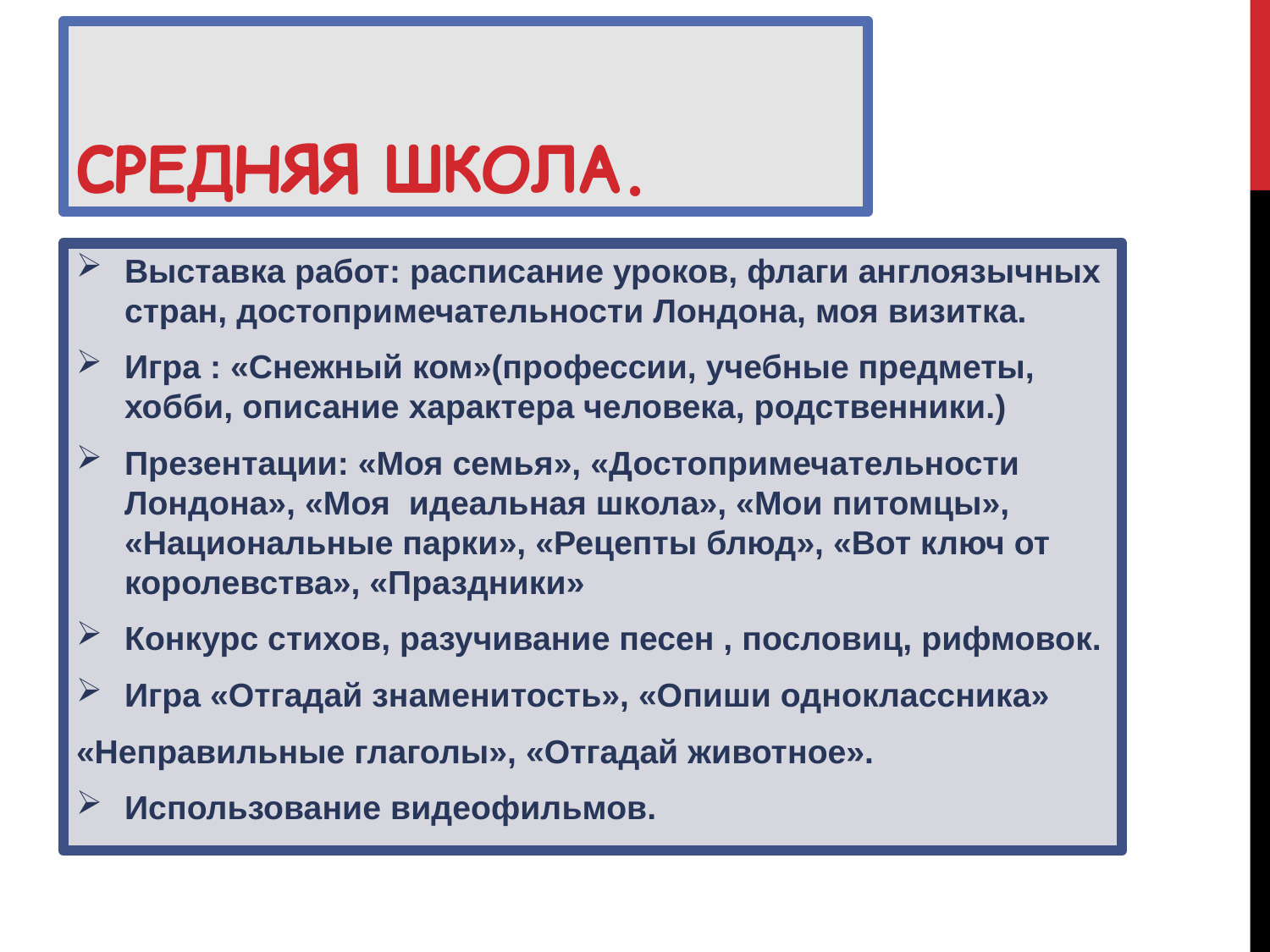

# Средняя школа.
Выставка работ: расписание уроков, флаги англоязычных стран, достопримечательности Лондона, моя визитка.
Игра : «Снежный ком»(профессии, учебные предметы, хобби, описание характера человека, родственники.)
Презентации: «Моя семья», «Достопримечательности Лондона», «Моя  идеальная школа», «Мои питомцы», «Национальные парки», «Рецепты блюд», «Вот ключ от королевства», «Праздники»
Конкурс стихов, разучивание песен , пословиц, рифмовок.
Игра «Отгадай знаменитость», «Опиши одноклассника»
«Неправильные глаголы», «Отгадай животное».
Использование видеофильмов.